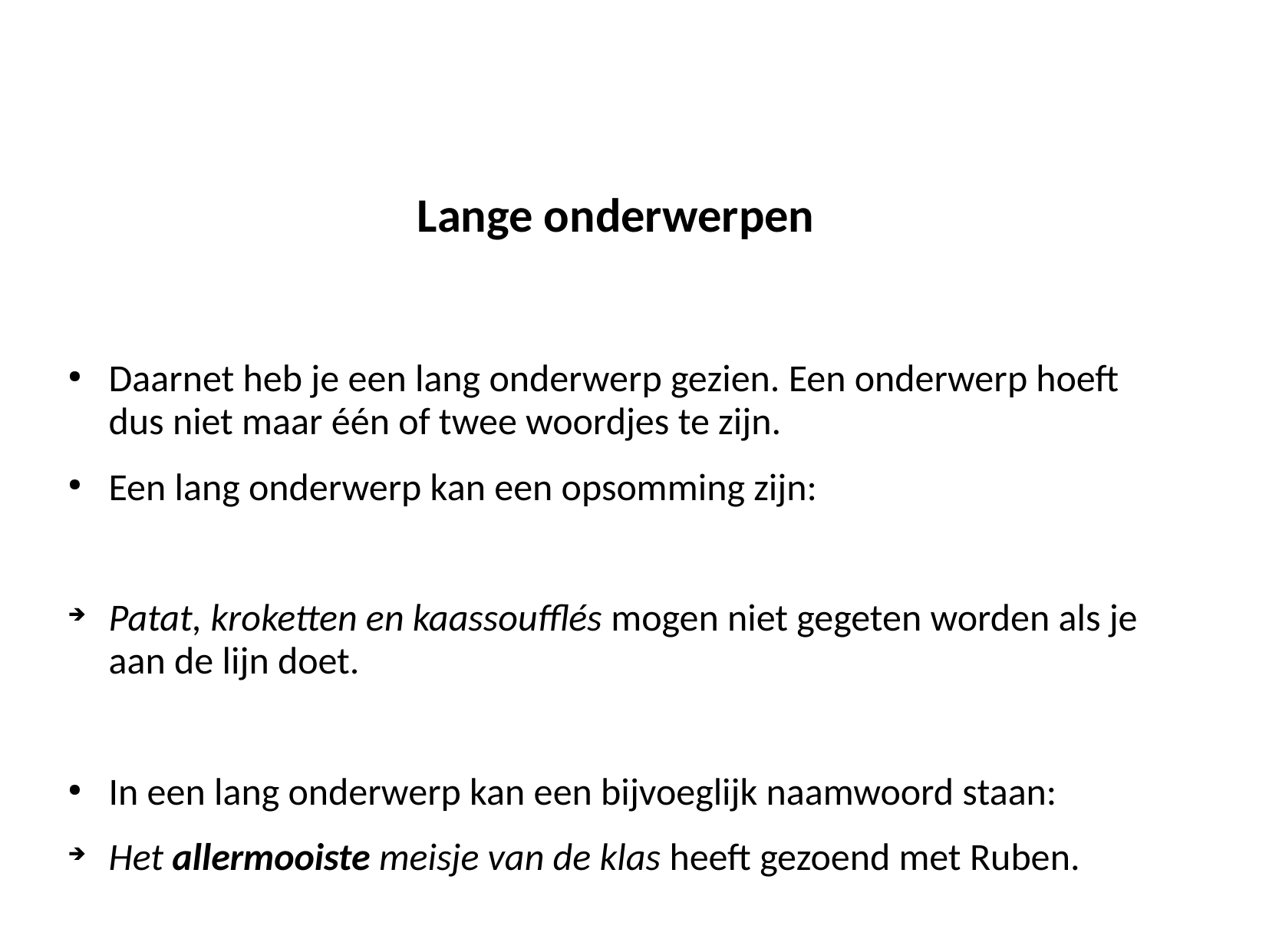

# Lange onderwerpen

Daarnet heb je een lang onderwerp gezien. Een onderwerp hoeft dus niet maar één of twee woordjes te zijn.
Een lang onderwerp kan een opsomming zijn:

Patat, kroketten en kaassoufflés mogen niet gegeten worden als je aan de lijn doet.

In een lang onderwerp kan een bijvoeglijk naamwoord staan:
Het allermooiste meisje van de klas heeft gezoend met Ruben.